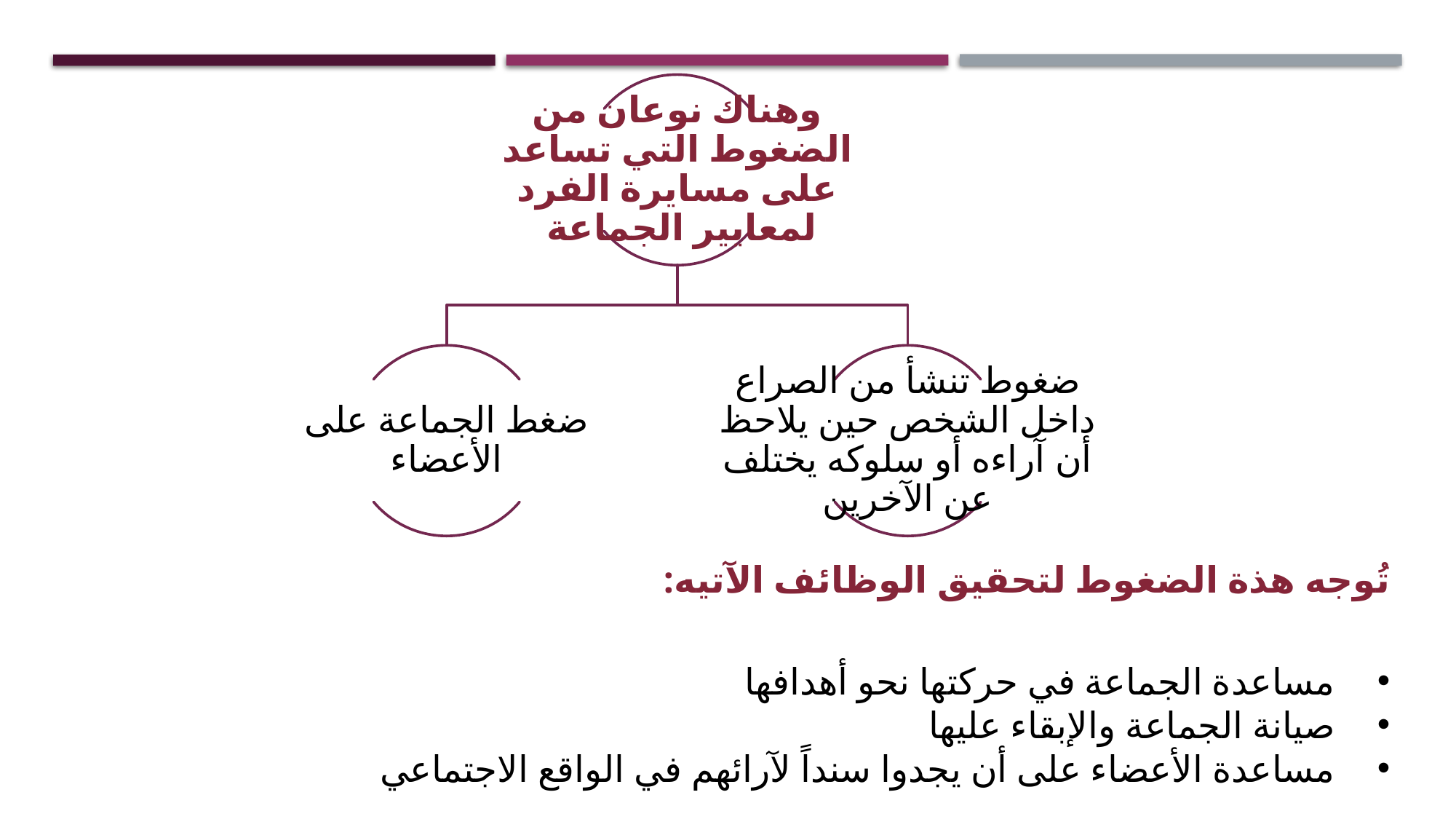

وهناك نوعان من الضغوط التي تساعد على مسايرة الفرد لمعايير الجماعة
ضغط الجماعة على الأعضاء
ضغوط تنشأ من الصراع داخل الشخص حين يلاحظ أن آراءه أو سلوكه يختلف عن الآخرين
تُوجه هذة الضغوط لتحقيق الوظائف الآتيه:

مساعدة الجماعة في حركتها نحو أهدافها
صيانة الجماعة والإبقاء عليها
مساعدة الأعضاء على أن يجدوا سنداً لآرائهم في الواقع الاجتماعي